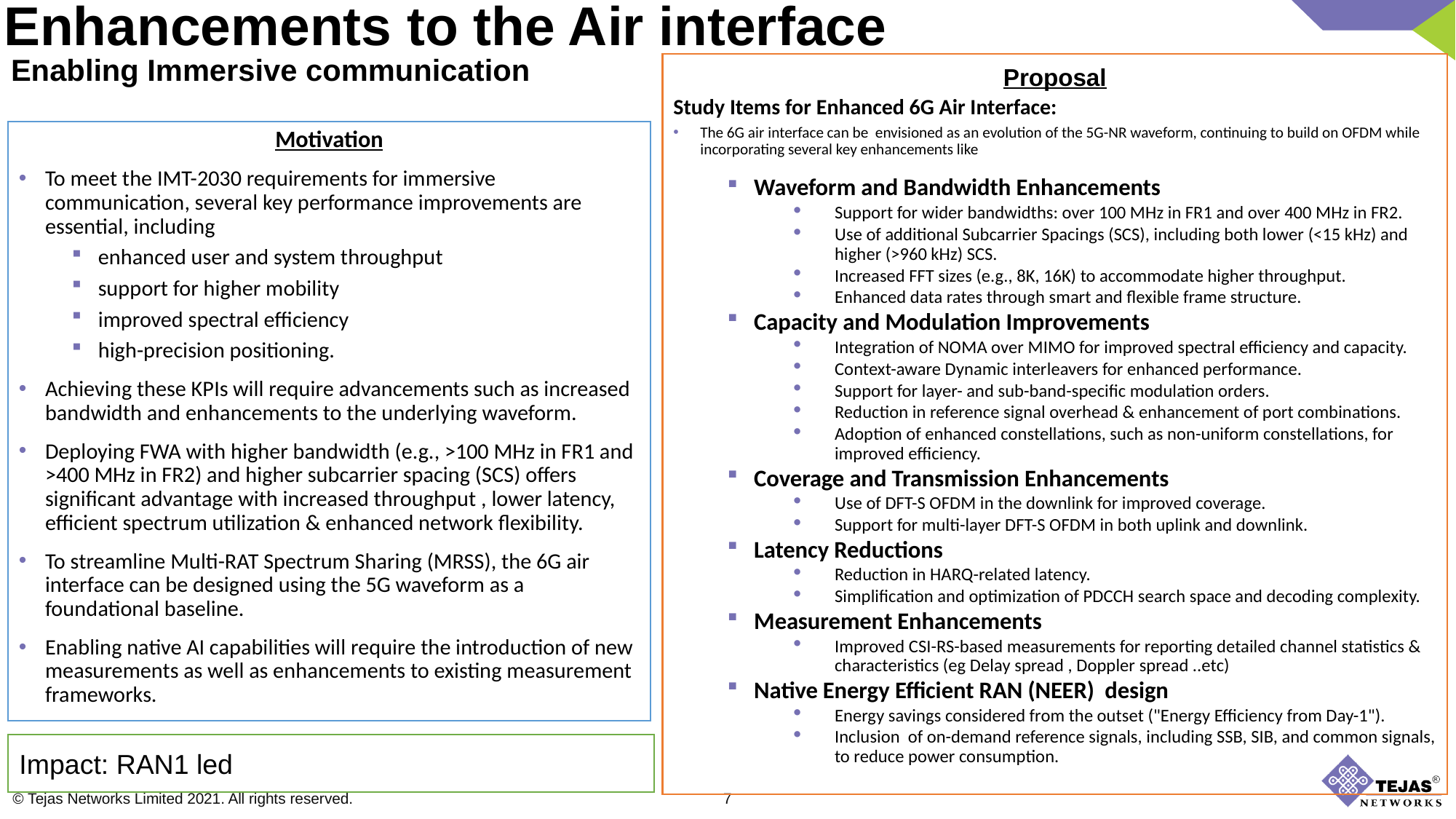

Enhancements to the Air interface
Enabling Immersive communication
Proposal
Study Items for Enhanced 6G Air Interface:
The 6G air interface can be  envisioned as an evolution of the 5G-NR waveform, continuing to build on OFDM while incorporating several key enhancements like

Waveform and Bandwidth Enhancements
Support for wider bandwidths: over 100 MHz in FR1 and over 400 MHz in FR2.
Use of additional Subcarrier Spacings (SCS), including both lower (<15 kHz) and higher (>960 kHz) SCS.
Increased FFT sizes (e.g., 8K, 16K) to accommodate higher throughput.
Enhanced data rates through smart and flexible frame structure.
Capacity and Modulation Improvements
Integration of NOMA over MIMO for improved spectral efficiency and capacity.
Context-aware Dynamic interleavers for enhanced performance.
Support for layer- and sub-band-specific modulation orders.
Reduction in reference signal overhead & enhancement of port combinations.
Adoption of enhanced constellations, such as non-uniform constellations, for improved efficiency.
Coverage and Transmission Enhancements
Use of DFT-S OFDM in the downlink for improved coverage.
Support for multi-layer DFT-S OFDM in both uplink and downlink.
Latency Reductions
Reduction in HARQ-related latency.
Simplification and optimization of PDCCH search space and decoding complexity.
Measurement Enhancements
Improved CSI-RS-based measurements for reporting detailed channel statistics & characteristics (eg Delay spread , Doppler spread ..etc)
Native Energy Efficient RAN (NEER)  design
Energy savings considered from the outset ("Energy Efficiency from Day-1").
Inclusion  of on-demand reference signals, including SSB, SIB, and common signals, to reduce power consumption.
Motivation
To meet the IMT-2030 requirements for immersive communication, several key performance improvements are essential, including
enhanced user and system throughput
support for higher mobility
improved spectral efficiency
high-precision positioning.
Achieving these KPIs will require advancements such as increased bandwidth and enhancements to the underlying waveform.
Deploying FWA with higher bandwidth (e.g., >100 MHz in FR1 and >400 MHz in FR2) and higher subcarrier spacing (SCS) offers significant advantage with increased throughput , lower latency, efficient spectrum utilization & enhanced network flexibility.
To streamline Multi-RAT Spectrum Sharing (MRSS), the 6G air interface can be designed using the 5G waveform as a foundational baseline.
Enabling native AI capabilities will require the introduction of new measurements as well as enhancements to existing measurement frameworks.
Impact: RAN1 led